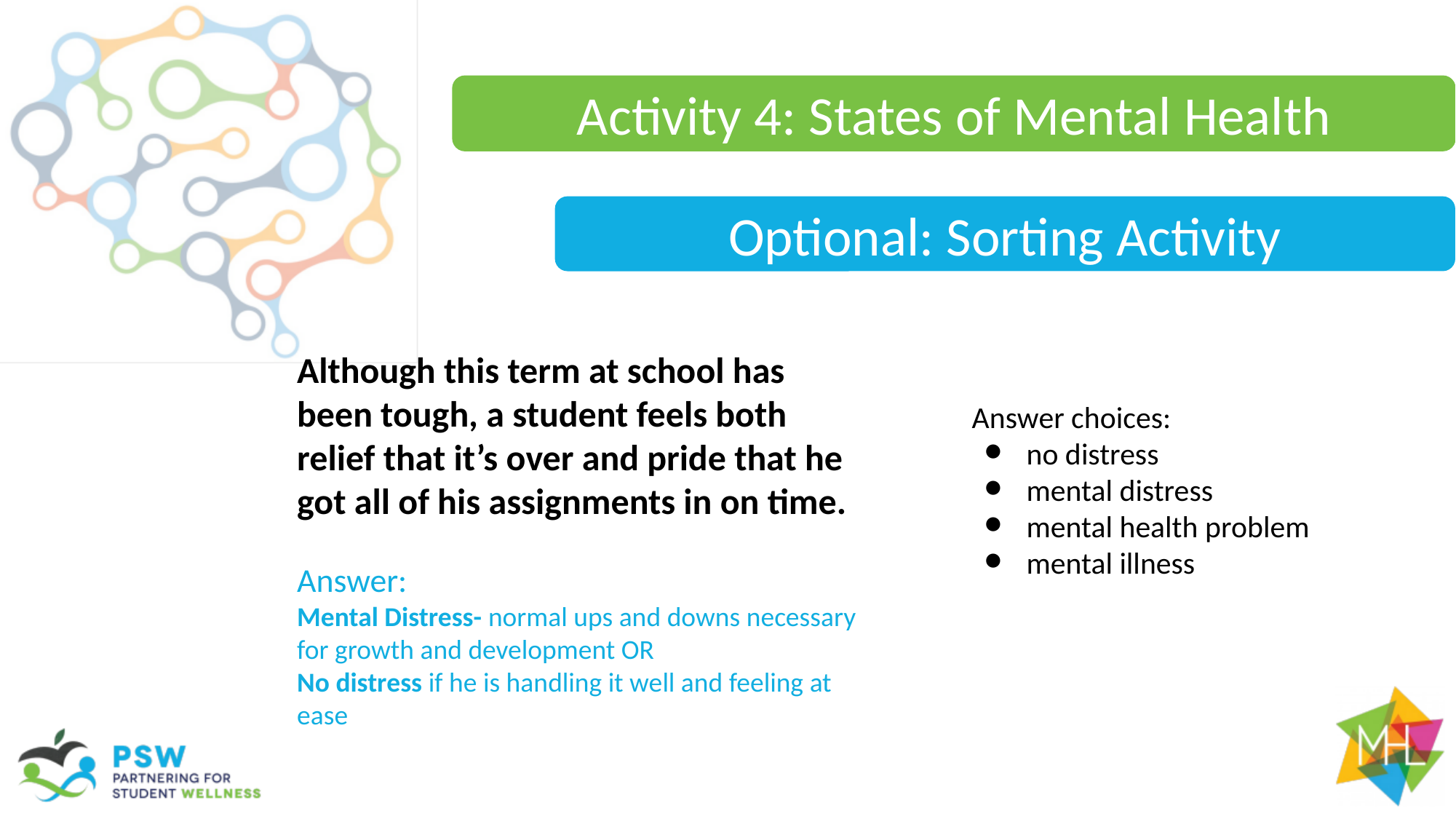

Activity 4: States of Mental Health
Optional: Sorting Activity
Although this term at school has been tough, a student feels both relief that it’s over and pride that he got all of his assignments in on time.
Answer choices:
no distress
mental distress
mental health problem
mental illness
Answer:
Mental Distress- normal ups and downs necessary for growth and development OR
No distress if he is handling it well and feeling at ease